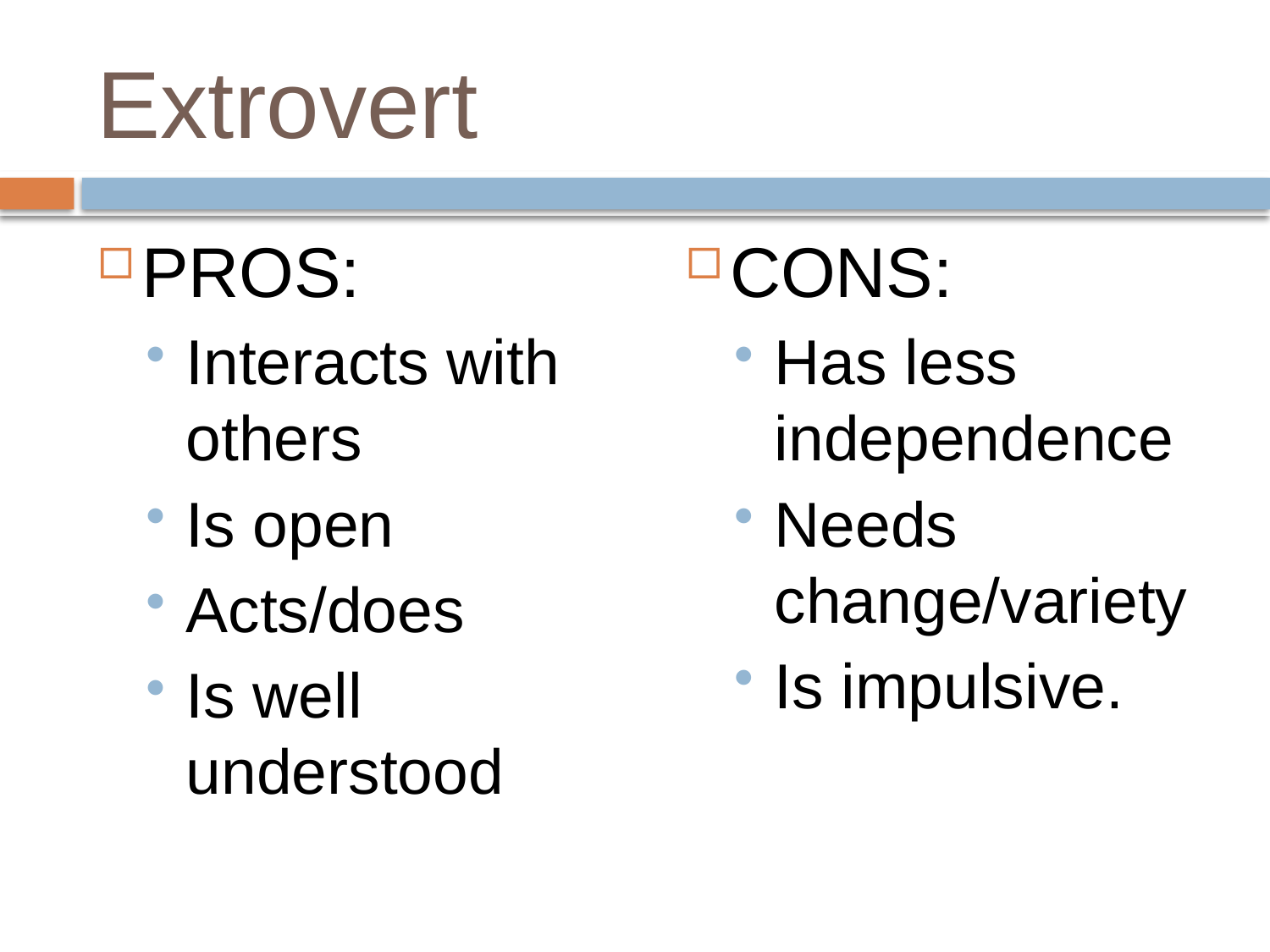

# Extrovert
PROS:
Interacts with others
Is open
Acts/does
Is well understood
CONS:
Has less independence
Needs change/variety
Is impulsive.